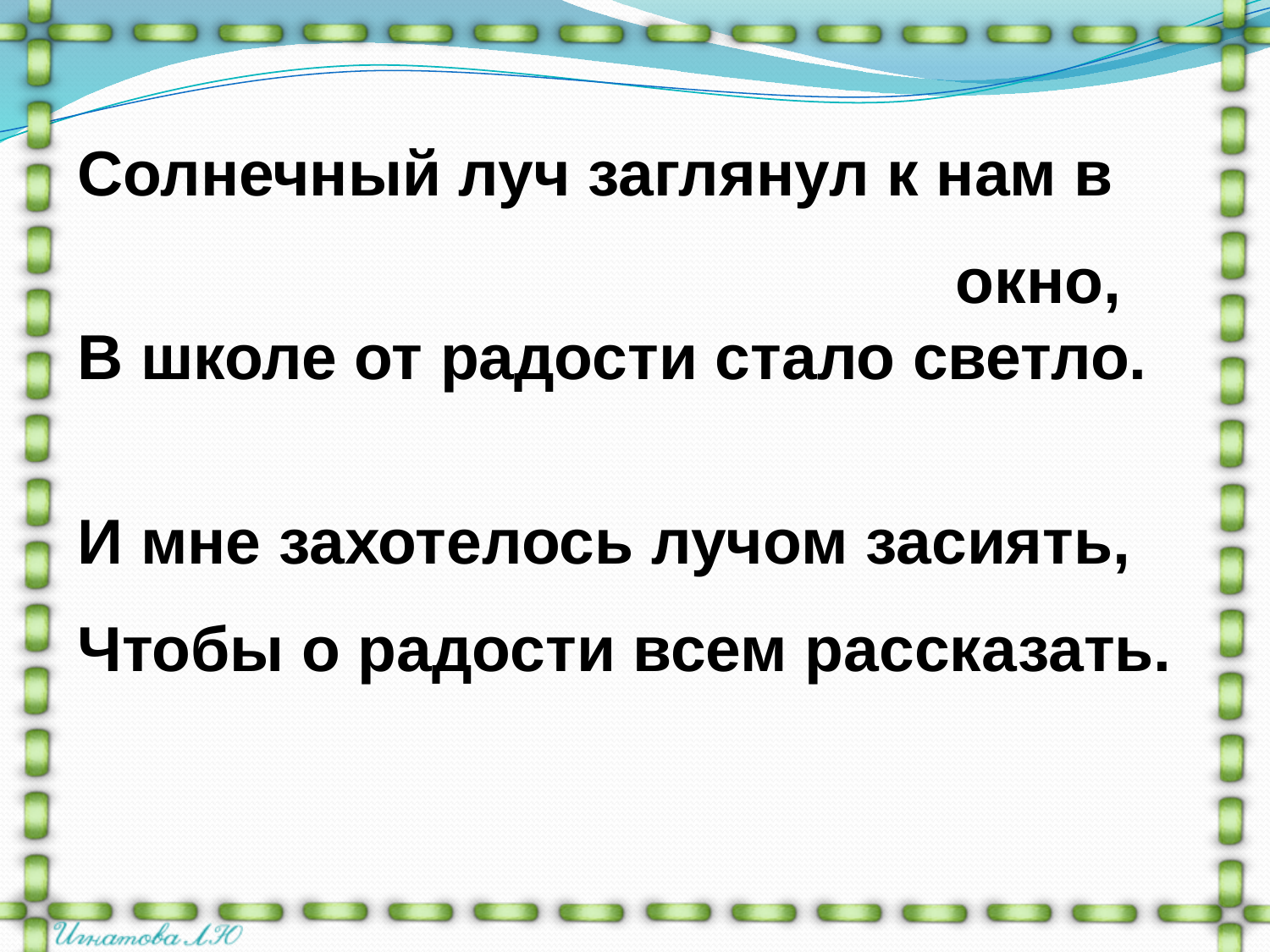

Солнечный луч заглянул к нам в
                                                  окно,
В школе от радости стало светло.
И мне захотелось лучом засиять,
Чтобы о радости всем рассказать.